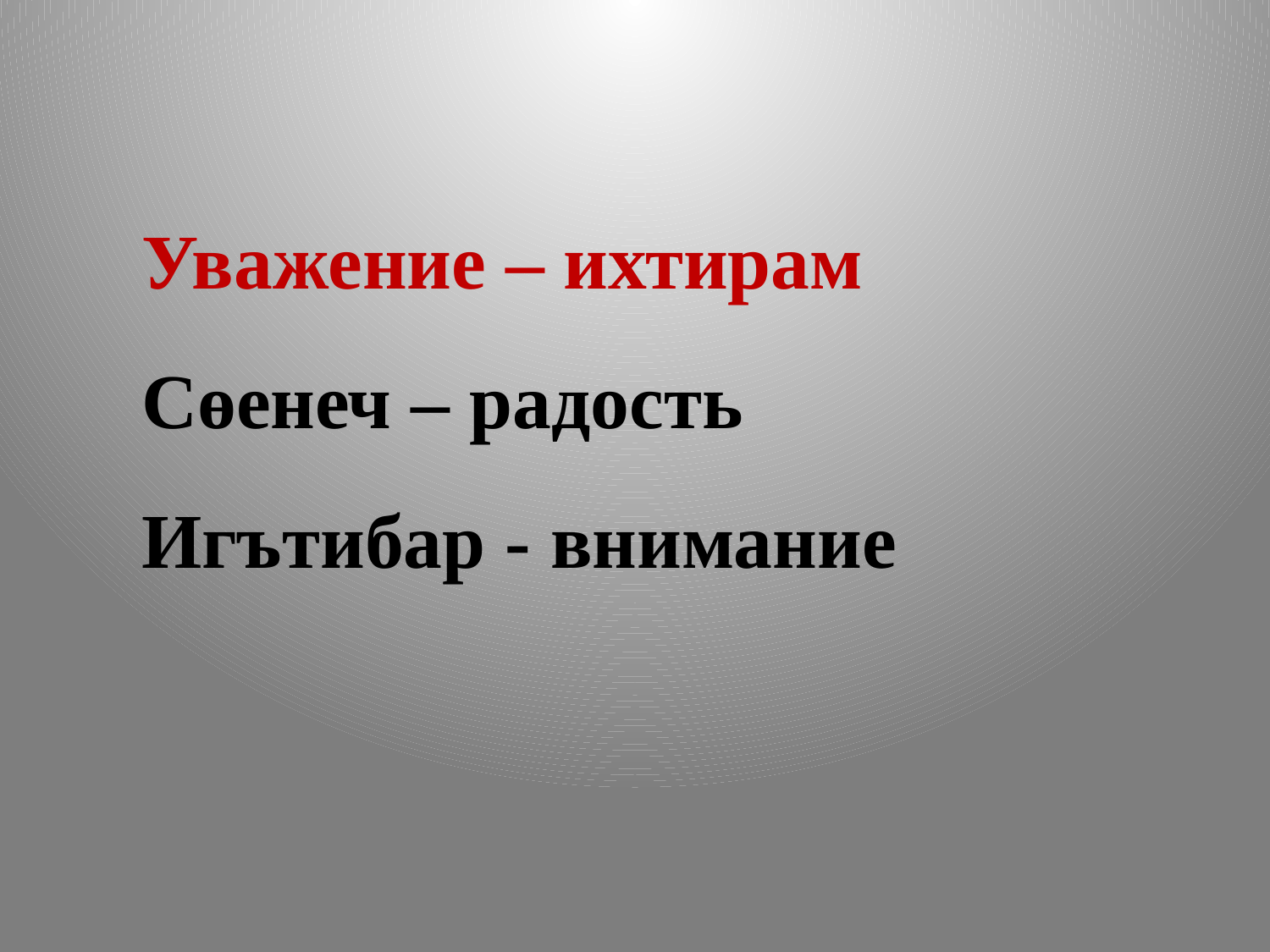

Уважение – ихтирам
Сөенеч – радость
Игътибар - внимание